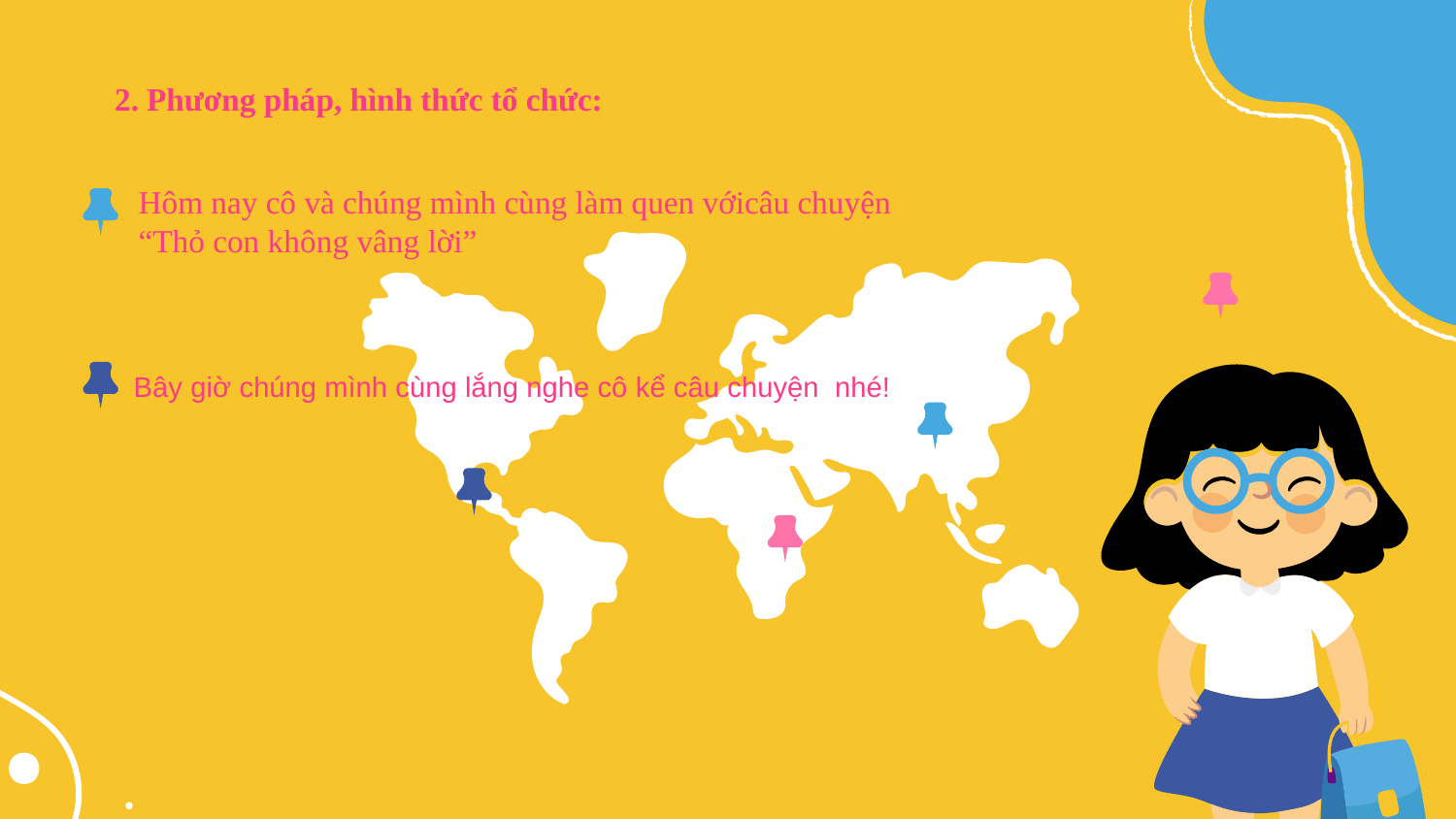

2. Phương pháp, hình thức tổ chức:
Hôm nay cô và chúng mình cùng làm quen vớicâu chuyện “Thỏ con không vâng lời”

Bây giờ chúng mình cùng lắng nghe cô kể câu chuyện  nhé!